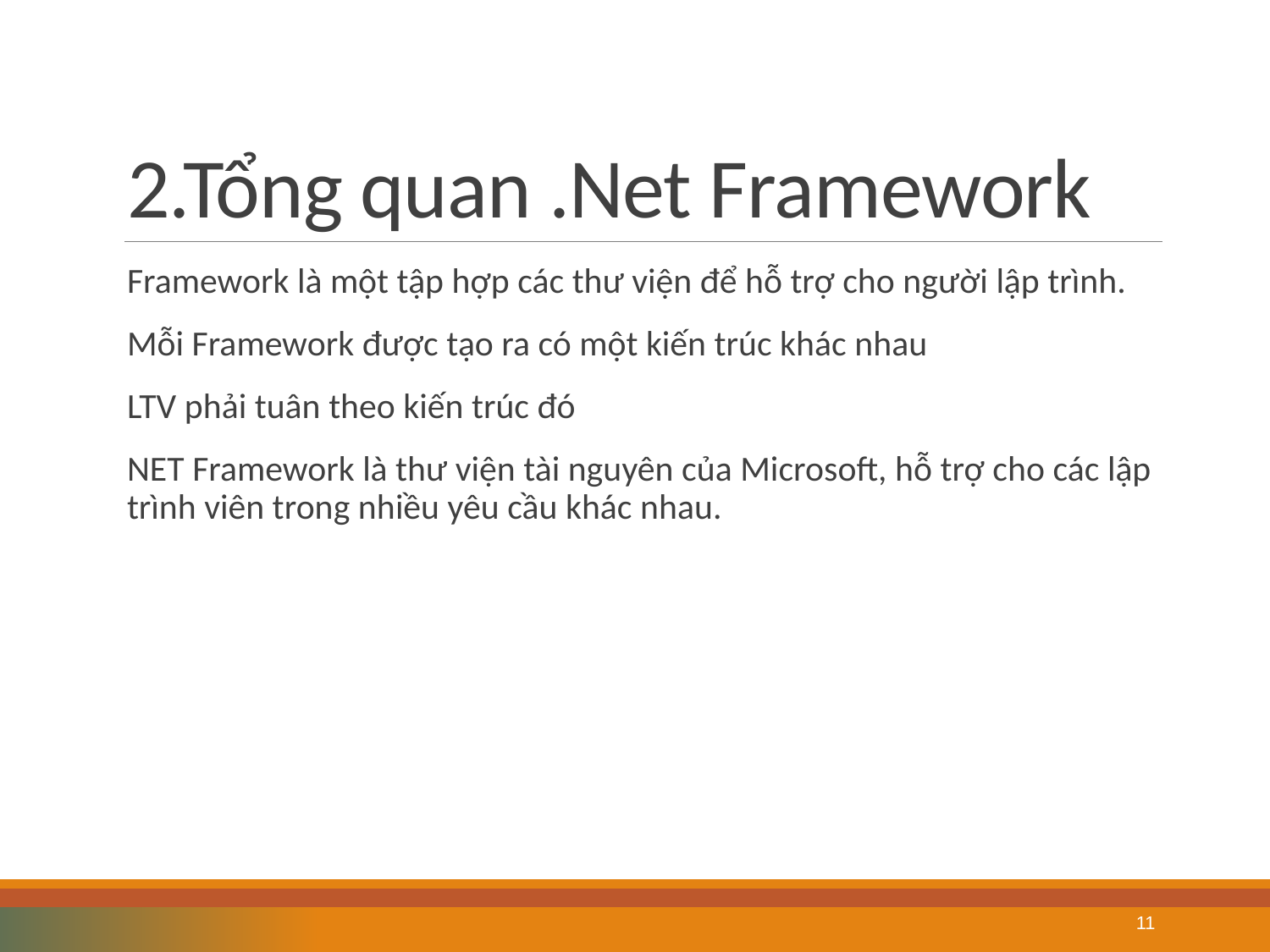

# 2.Tổng quan .Net Framework
Framework là một tập hợp các thư viện để hỗ trợ cho người lập trình.
Mỗi Framework được tạo ra có một kiến trúc khác nhau
LTV phải tuân theo kiến trúc đó
NET Framework là thư viện tài nguyên của Microsoft, hỗ trợ cho các lập trình viên trong nhiều yêu cầu khác nhau.

11